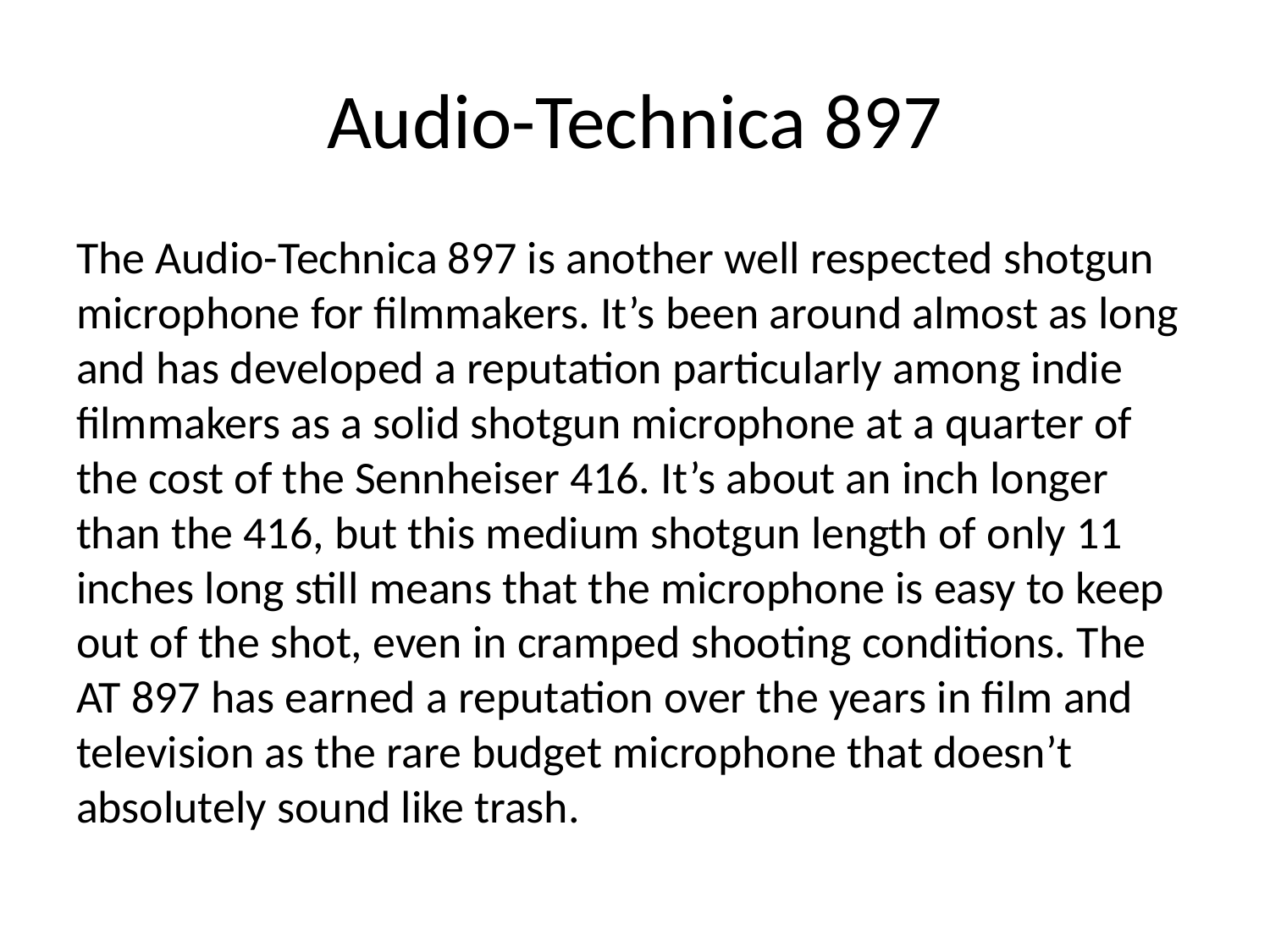

# Audio-Technica 897
The Audio-Technica 897 is another well respected shotgun microphone for filmmakers. It’s been around almost as long and has developed a reputation particularly among indie filmmakers as a solid shotgun microphone at a quarter of the cost of the Sennheiser 416. It’s about an inch longer than the 416, but this medium shotgun length of only 11 inches long still means that the microphone is easy to keep out of the shot, even in cramped shooting conditions. The AT 897 has earned a reputation over the years in film and television as the rare budget microphone that doesn’t absolutely sound like trash.